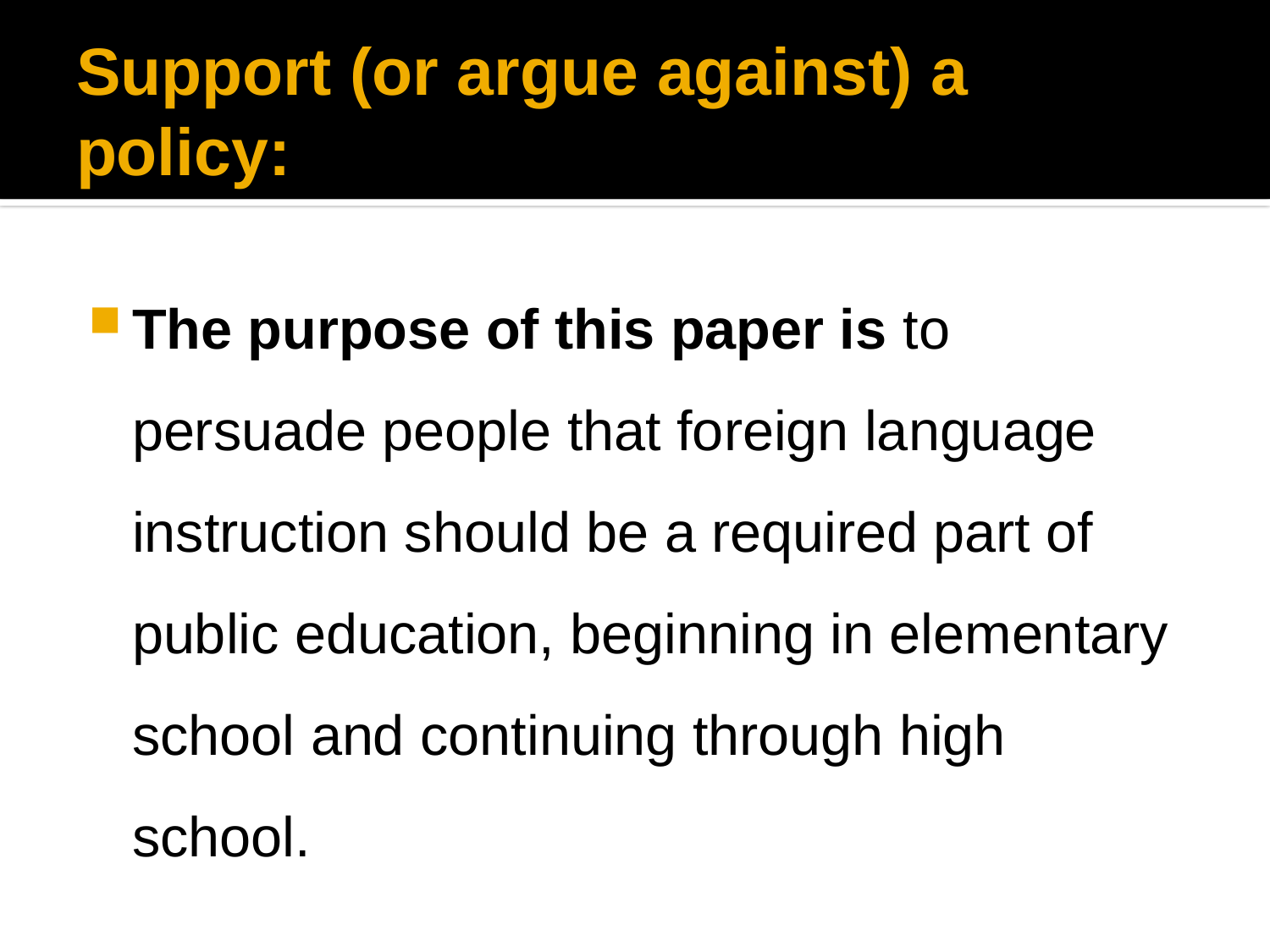

# Support (or argue against) a policy:
The purpose of this paper is to persuade people that foreign language instruction should be a required part of public education, beginning in elementary school and continuing through high school.